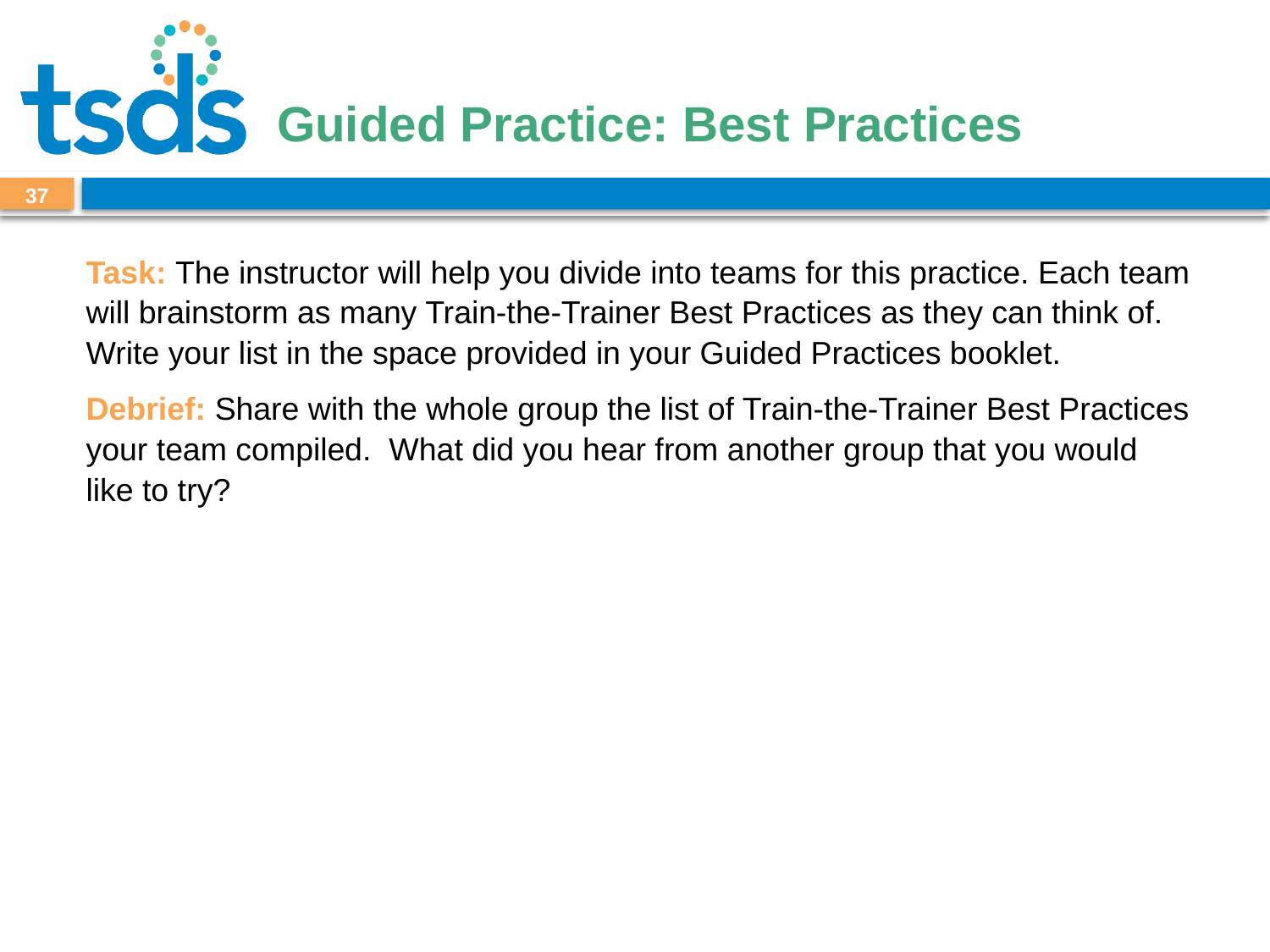

# Guided Practice: Best Practices
37
Task: The instructor will help you divide into teams for this practice. Each team will brainstorm as many Train-the-Trainer Best Practices as they can think of. Write your list in the space provided in your Guided Practices booklet.
Debrief: Share with the whole group the list of Train-the-Trainer Best Practices your team compiled.  What did you hear from another group that you would like to try?